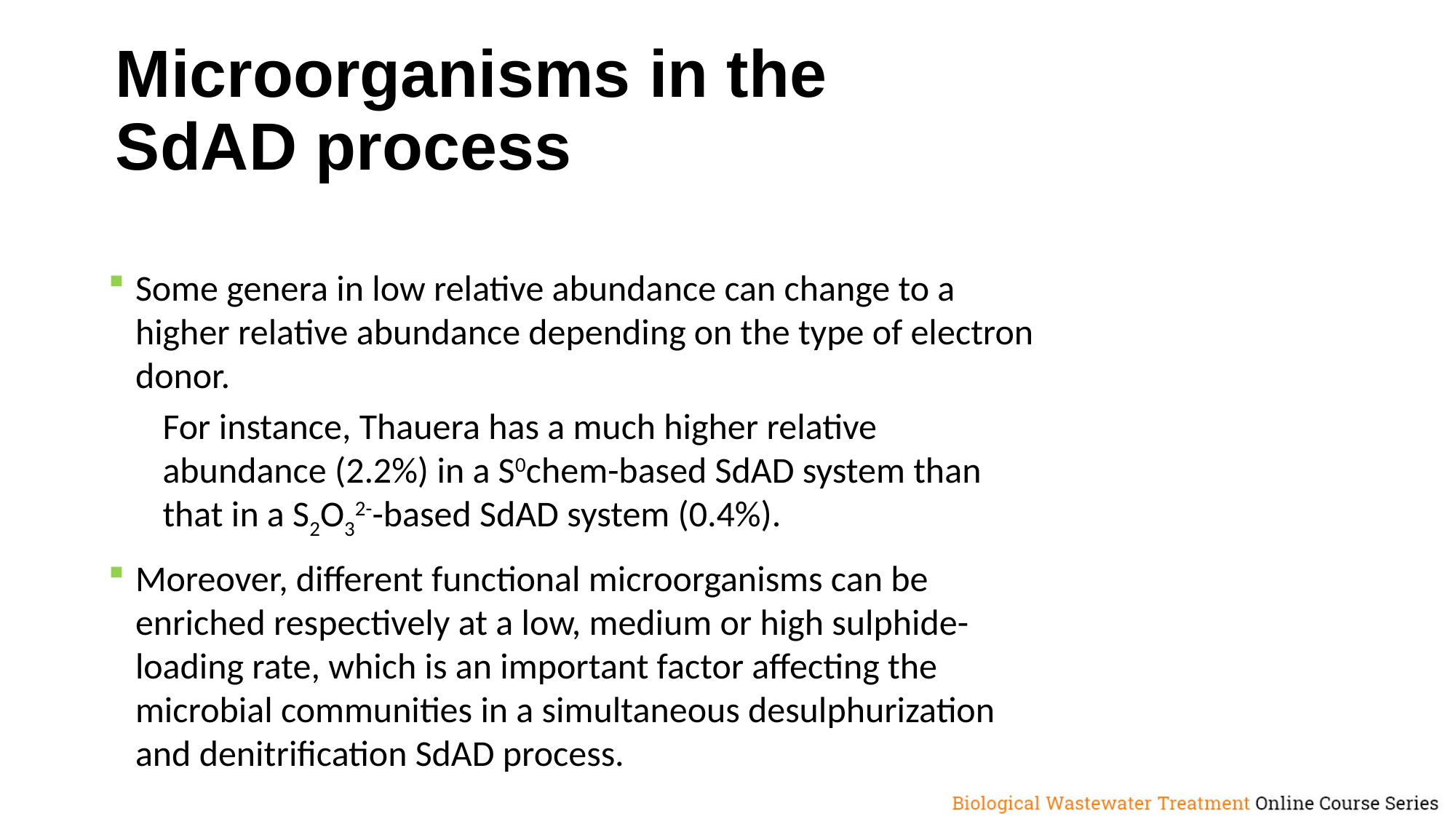

# Microorganisms in the SdAD process
Some genera in low relative abundance can change to a higher relative abundance depending on the type of electron donor.
For instance, Thauera has a much higher relative abundance (2.2%) in a S0chem-based SdAD system than that in a S2O32--based SdAD system (0.4%).
Moreover, different functional microorganisms can be enriched respectively at a low, medium or high sulphide-loading rate, which is an important factor affecting the microbial communities in a simultaneous desulphurization and denitrification SdAD process.